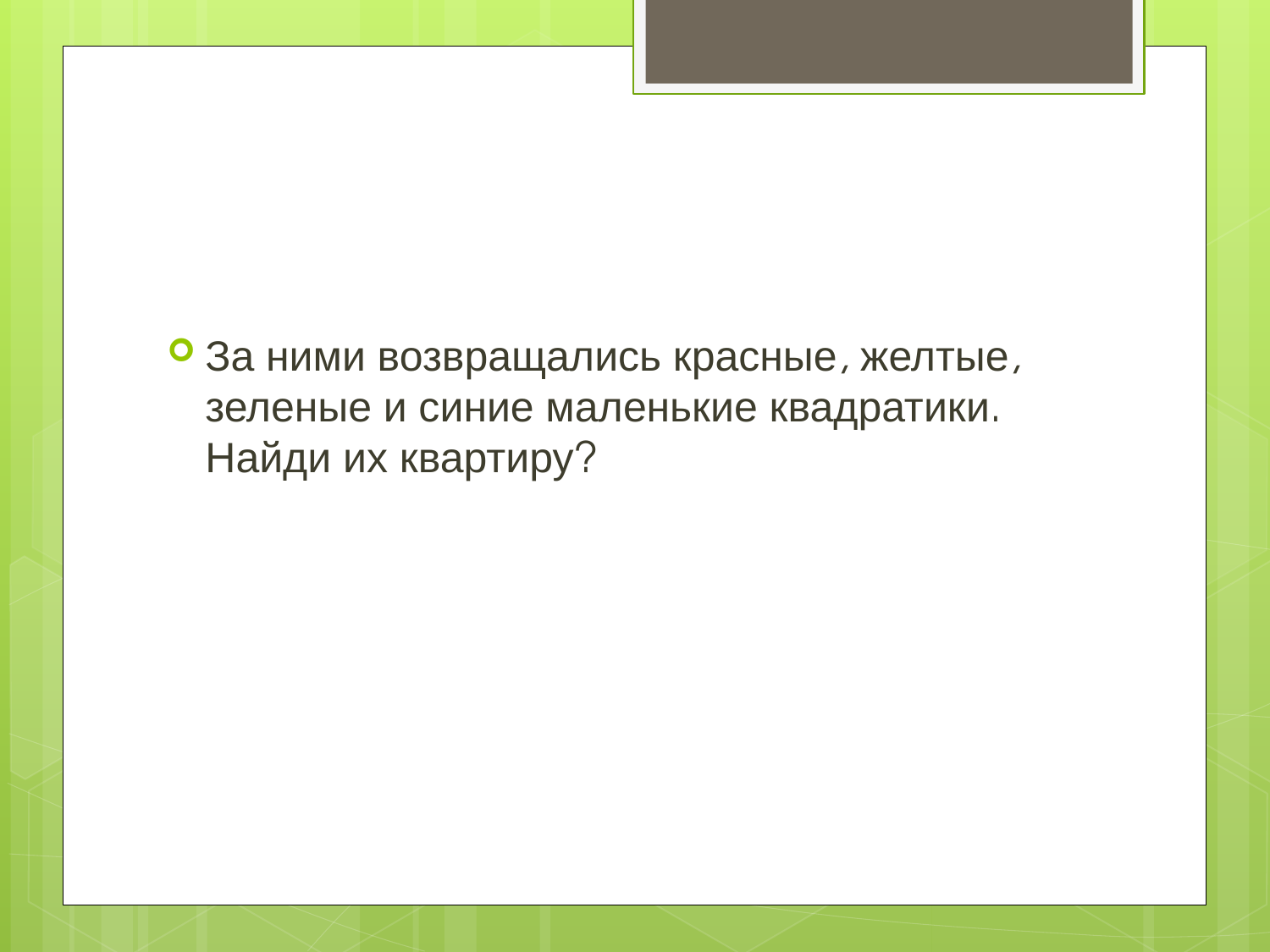

#
За ними возвращались красные, желтые, зеленые и синие маленькие квадратики. Найди их квартиру?